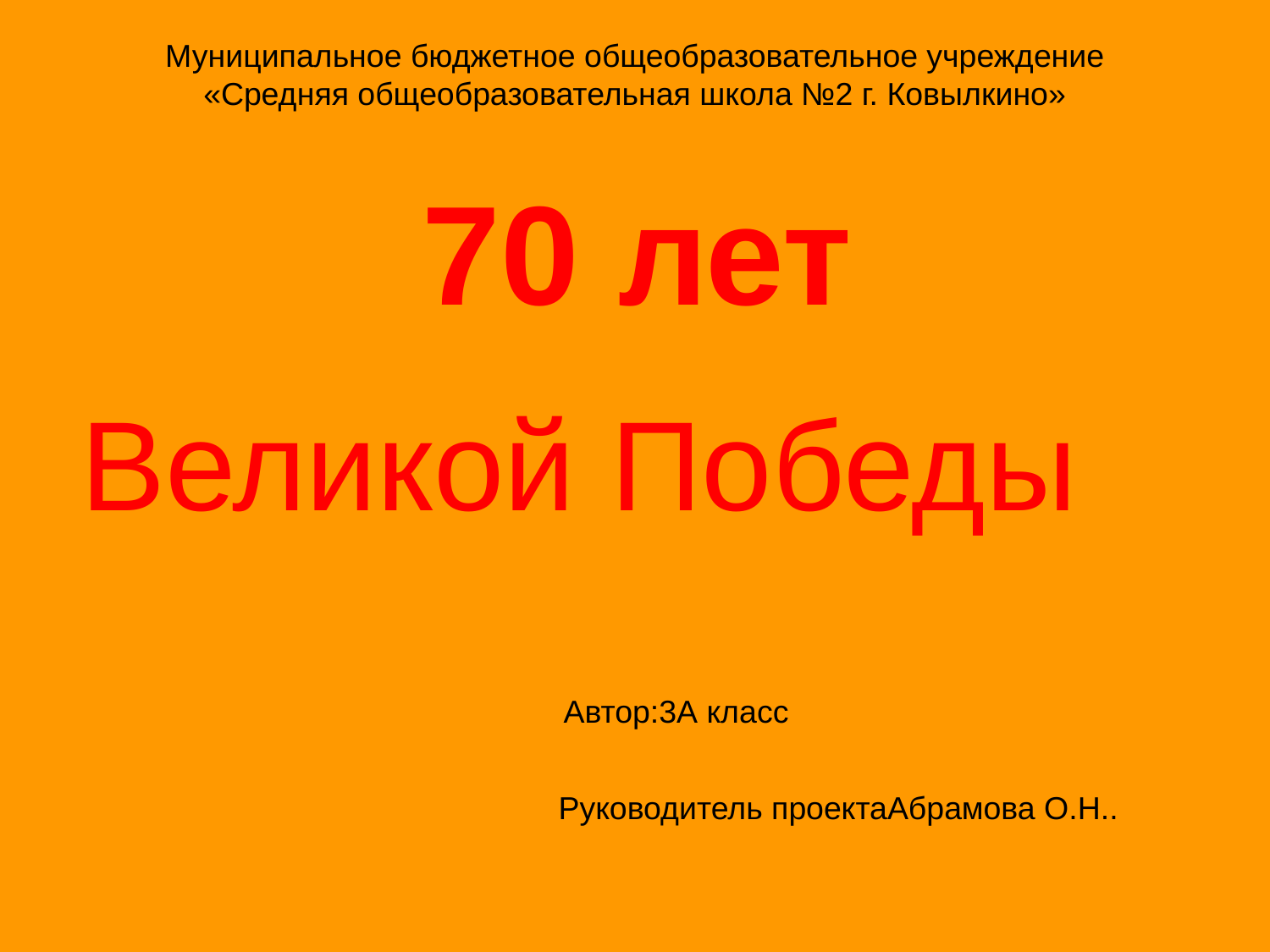

Муниципальное бюджетное общеобразовательное учреждение
«Средняя общеобразовательная школа №2 г. Ковылкино»
# 70 лет
Великой Победы
Автор:3А класс
Руководитель проектаАбрамова О.Н..